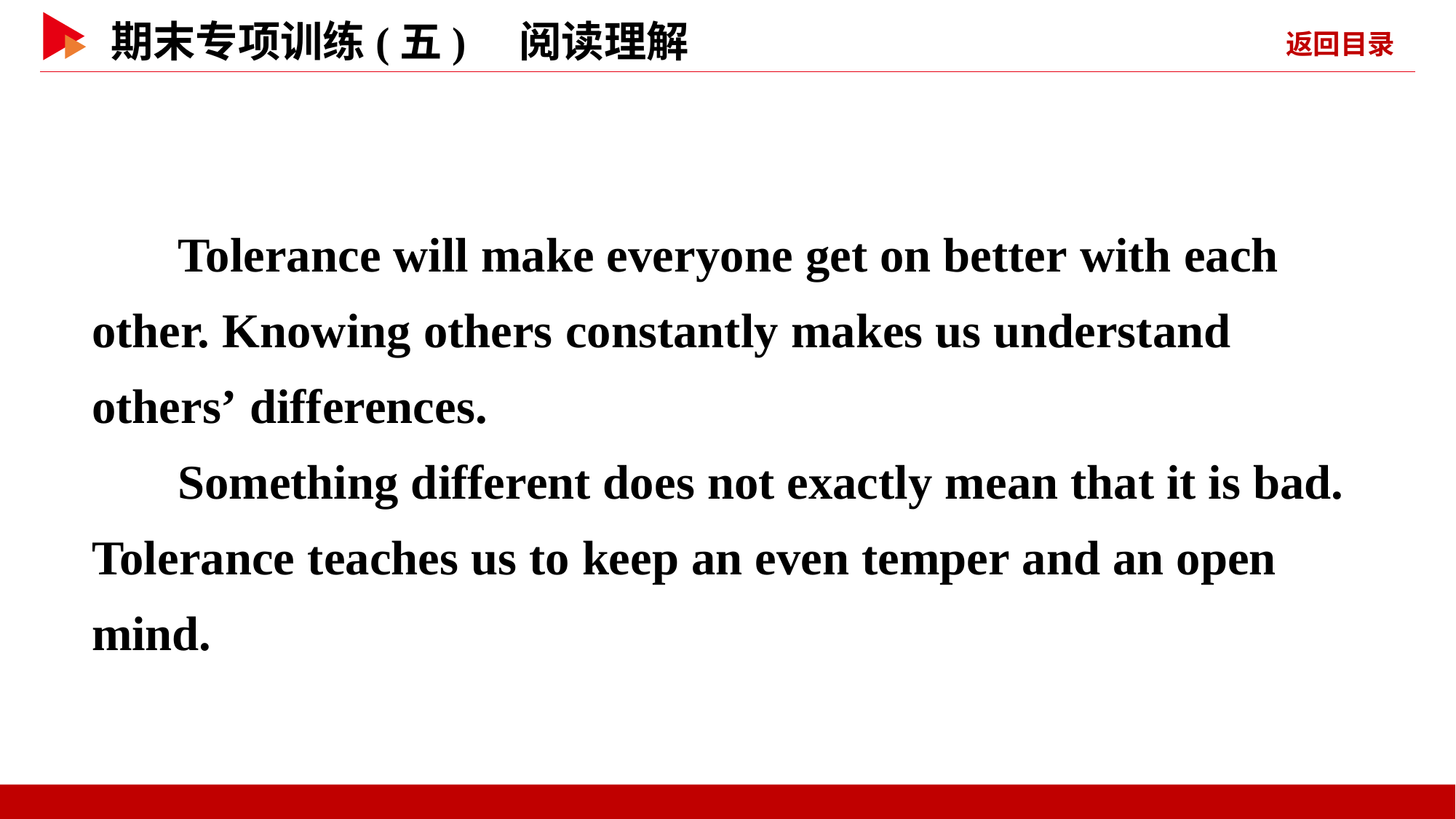

Tolerance will make everyone get on better with each other. Knowing others constantly makes us understand others’ differences.
Something different does not exactly mean that it is bad. Tolerance teaches us to keep an even temper and an open mind.